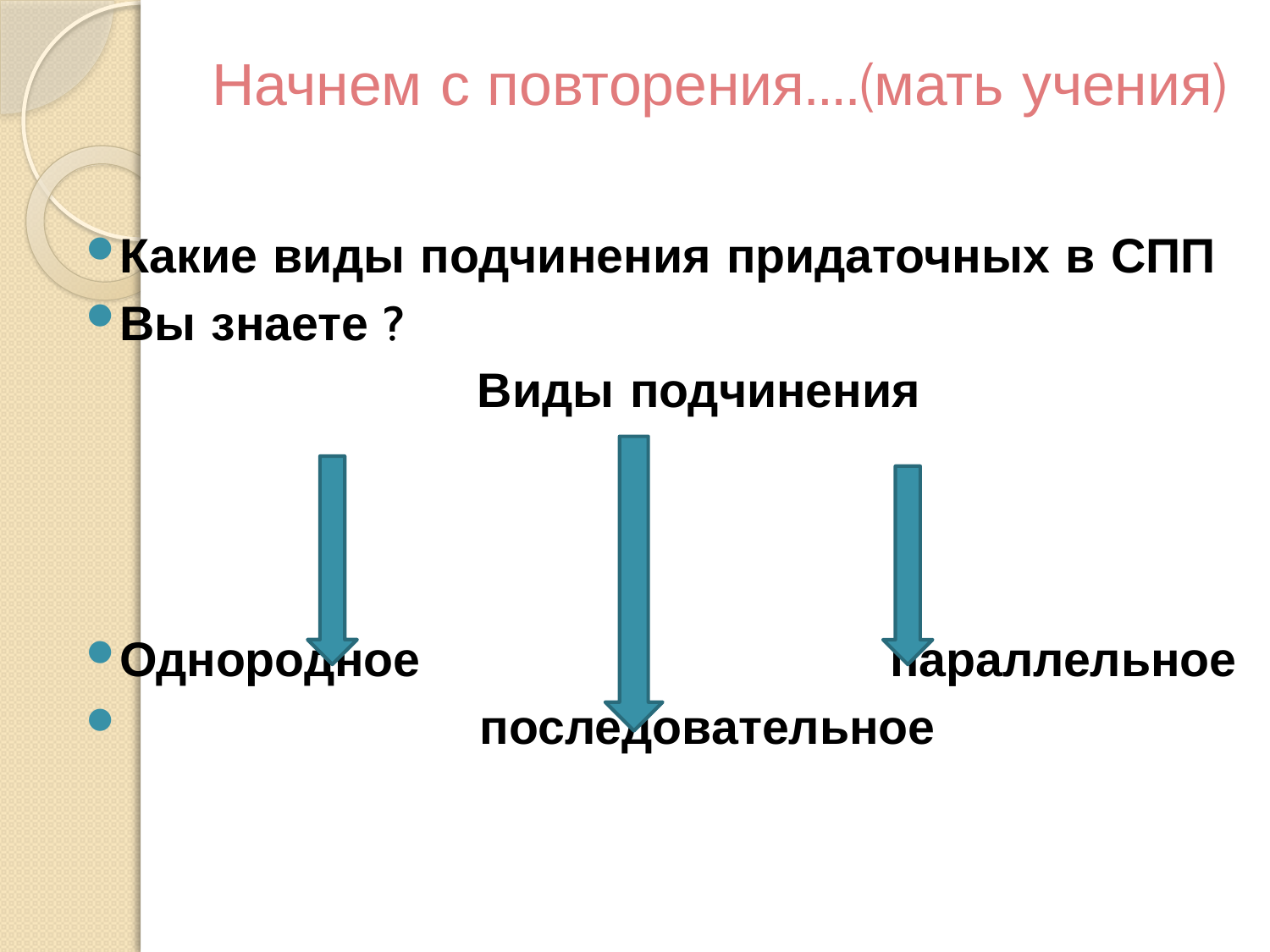

# Начнем с повторения….(мать учения)
Какие виды подчинения придаточных в СПП
Вы знаете ?
                         Виды подчинения

Однородное                              параллельное
                       последовательное